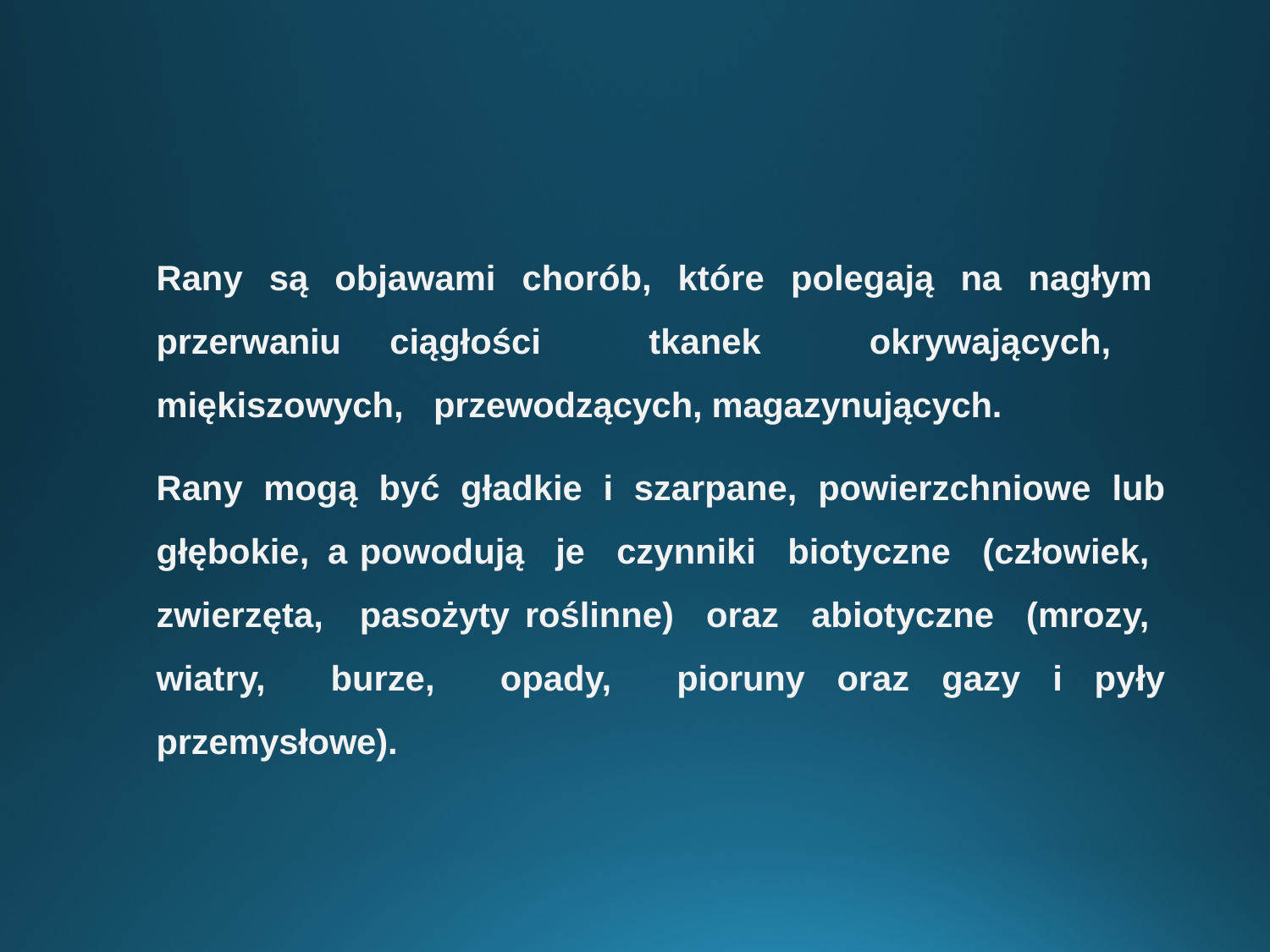

Rany  są  objawami  chorób,  które  polegają  na  nagłym  przerwaniu ciągłości  tkanek  okrywających,  miękiszowych,  przewodzących, magazynujących.
	Rany mogą być gładkie i szarpane, powierzchniowe lub głębokie, a powodują  je  czynniki  biotyczne  (człowiek,  zwierzęta,  pasożyty roślinne)  oraz  abiotyczne  (mrozy,  wiatry,  burze,  opady,  pioruny oraz gazy i pyły przemysłowe).